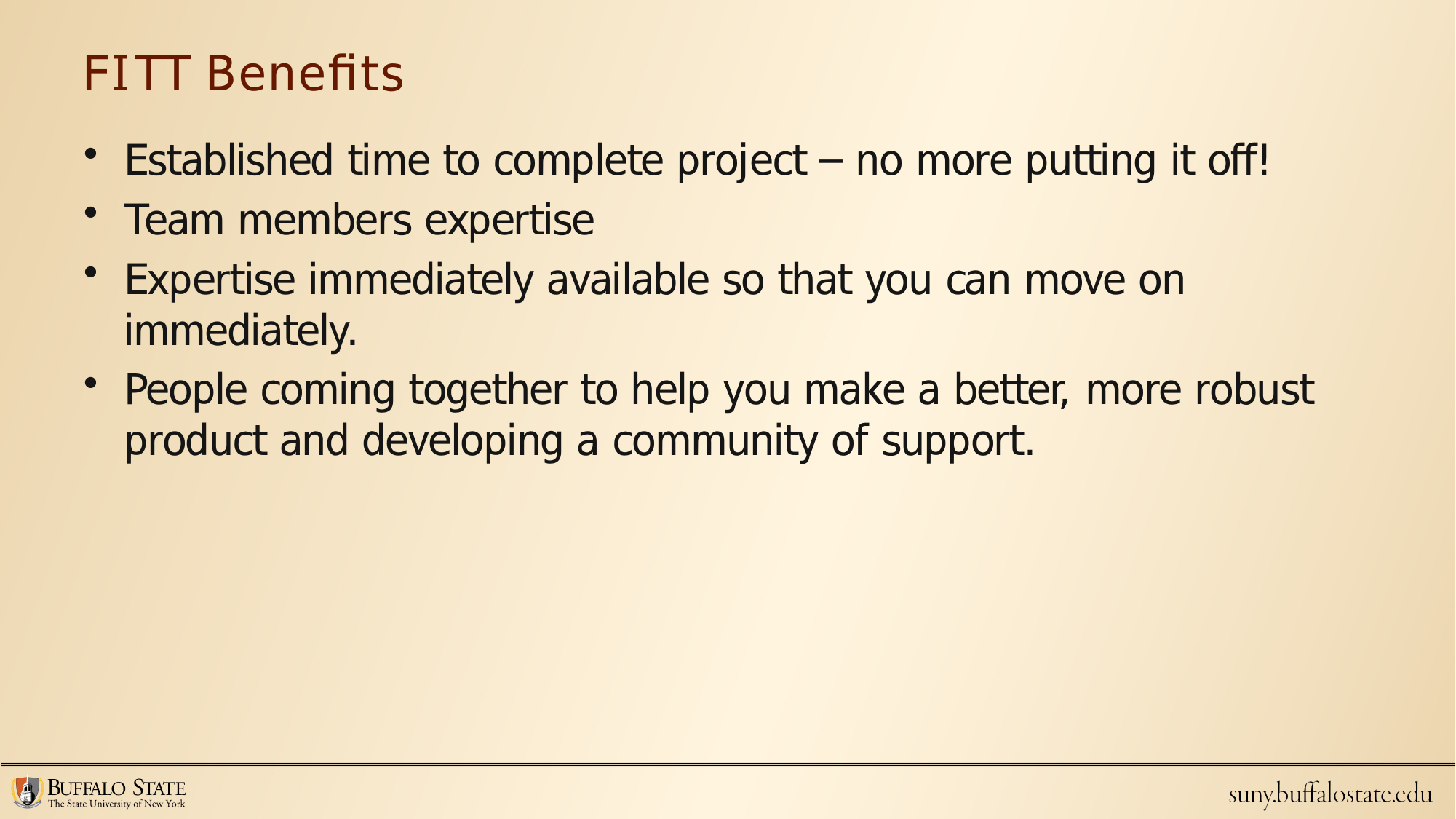

# FITT Benefits
Established time to complete project – no more putting it off!
Team members expertise
Expertise immediately available so that you can move on immediately.
People coming together to help you make a better, more robust product and developing a community of support.